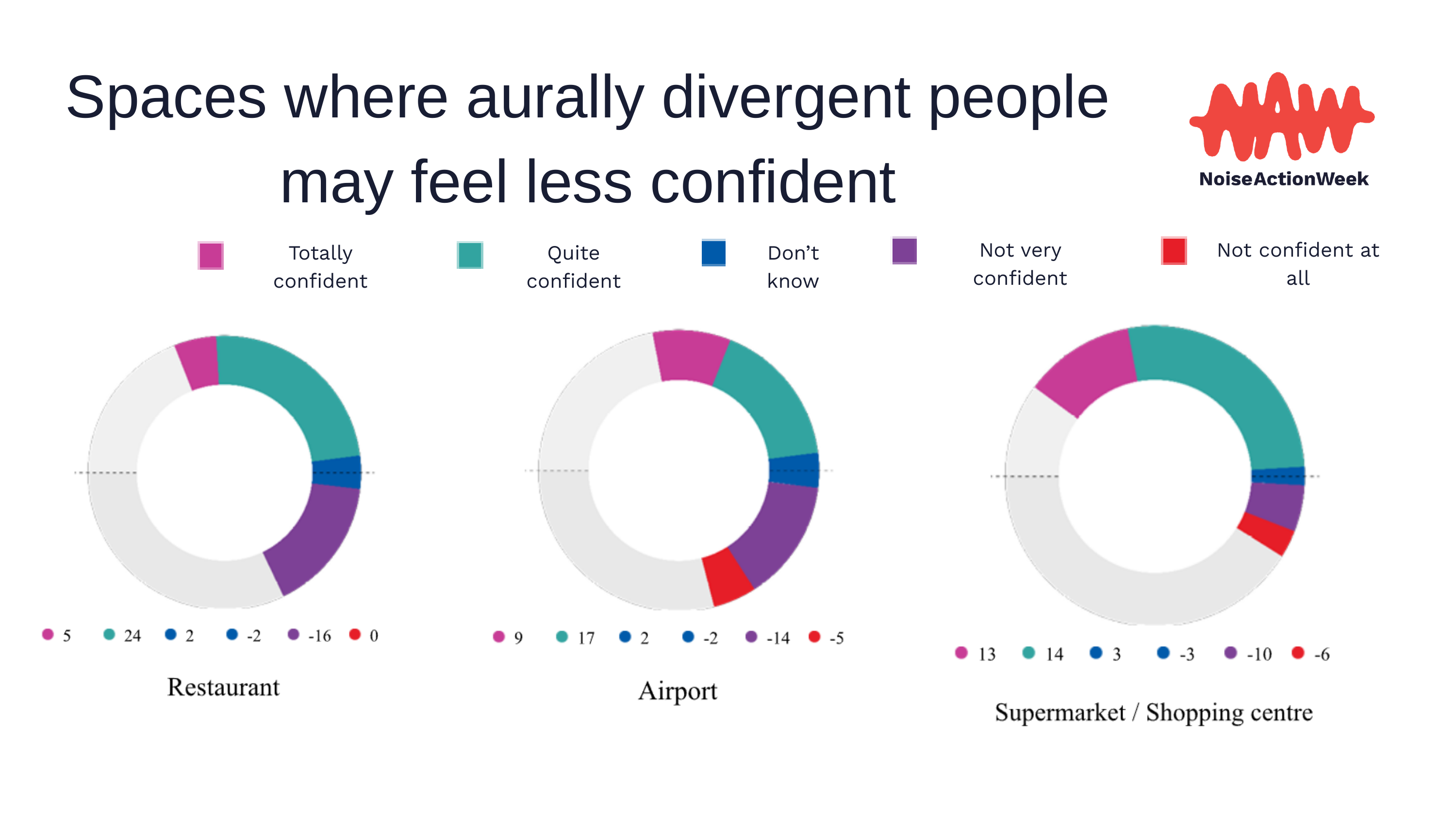

Spaces where aurally divergent people may feel less confident

Not very confident
Not confident at all
Totally confident
Quite confident
Don’t know